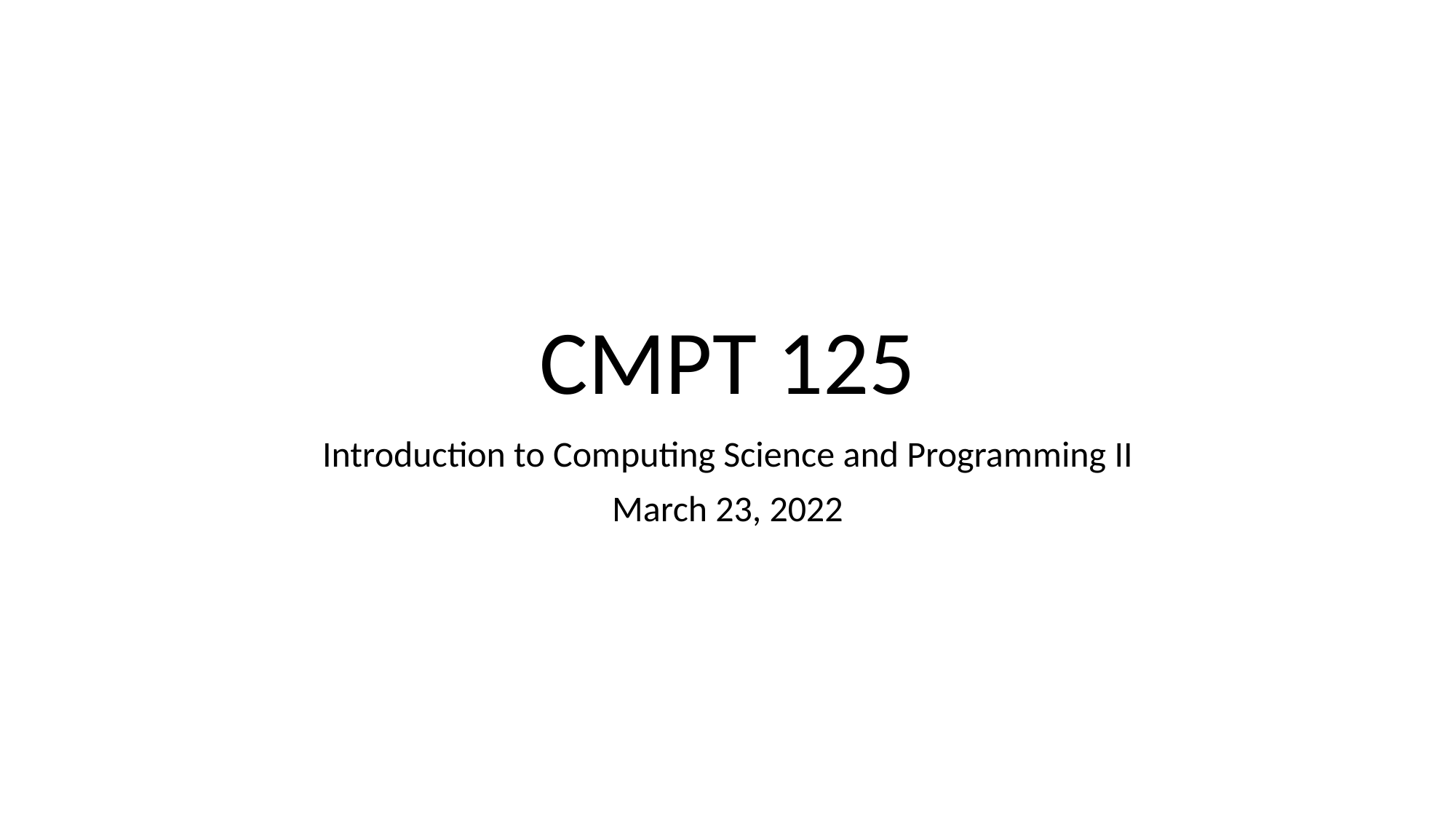

# CMPT 125
Introduction to Computing Science and Programming II
March 23, 2022